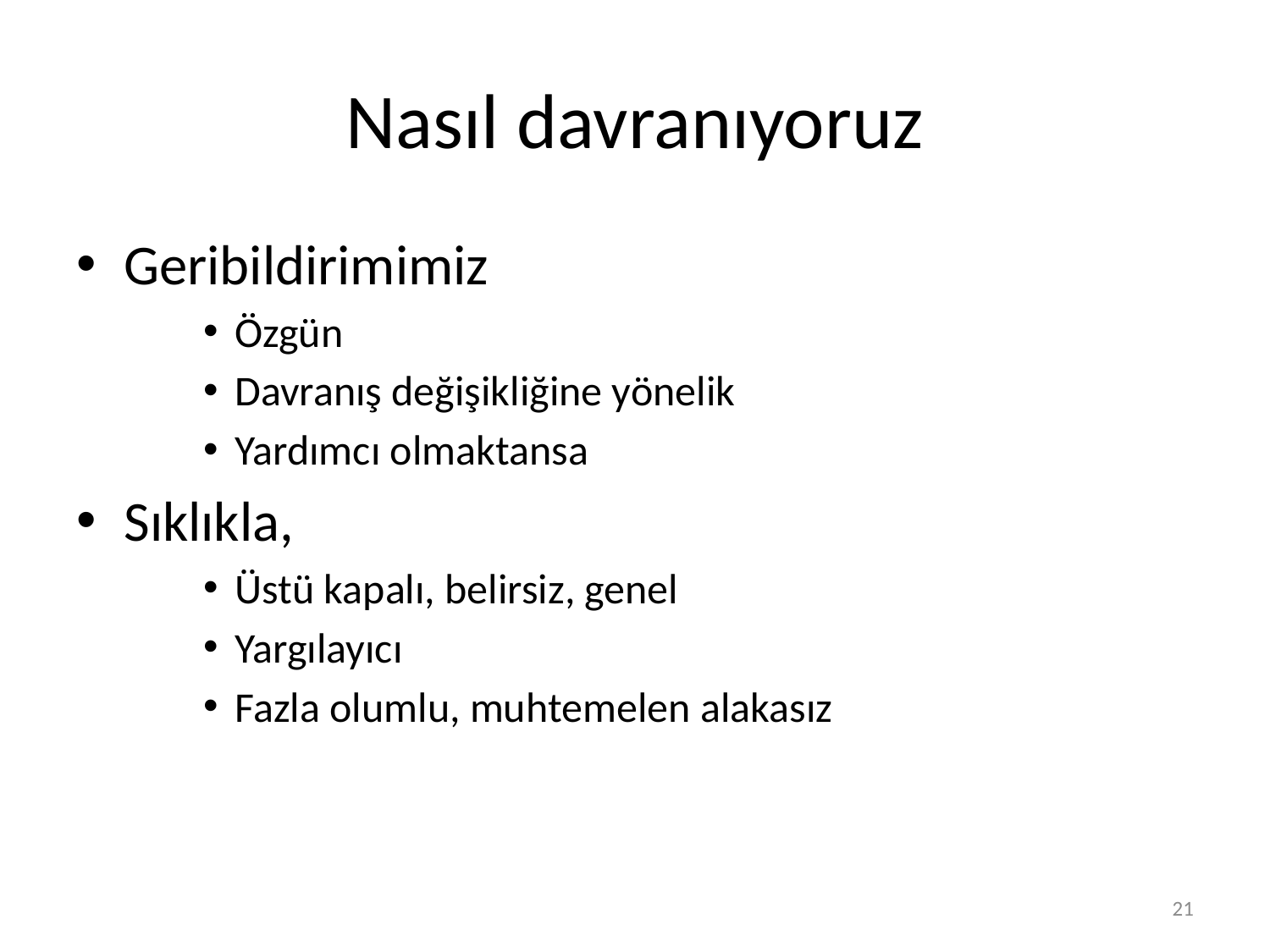

# Nasıl davranıyoruz
Geribildirimimiz
Özgün
Davranış değişikliğine yönelik
Yardımcı olmaktansa
Sıklıkla,
Üstü kapalı, belirsiz, genel
Yargılayıcı
Fazla olumlu, muhtemelen alakasız
21